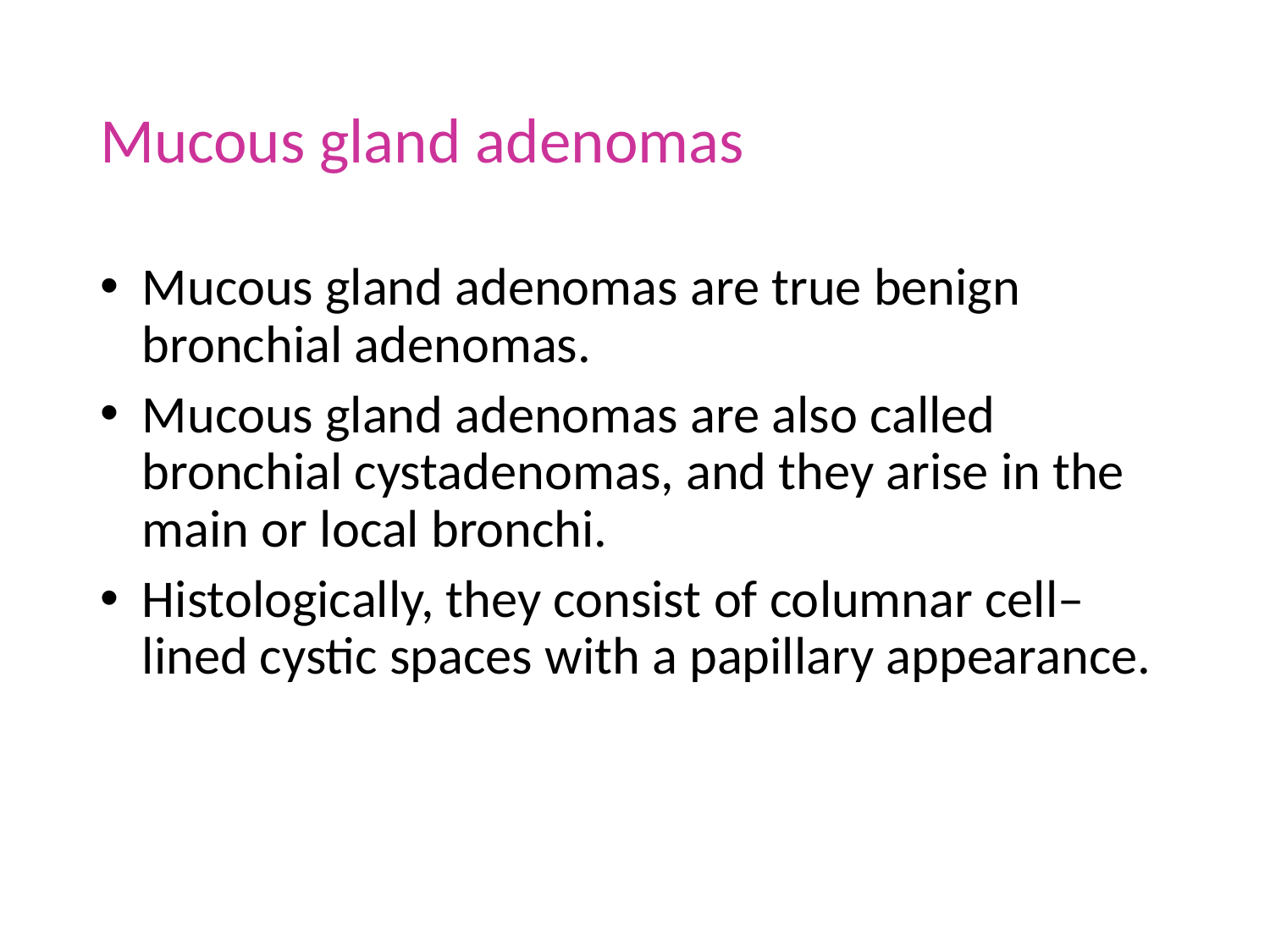

# Mucous gland adenomas
Mucous gland adenomas are true benign bronchial adenomas.
Mucous gland adenomas are also called bronchial cystadenomas, and they arise in the main or local bronchi.
Histologically, they consist of columnar cell–lined cystic spaces with a papillary appearance.